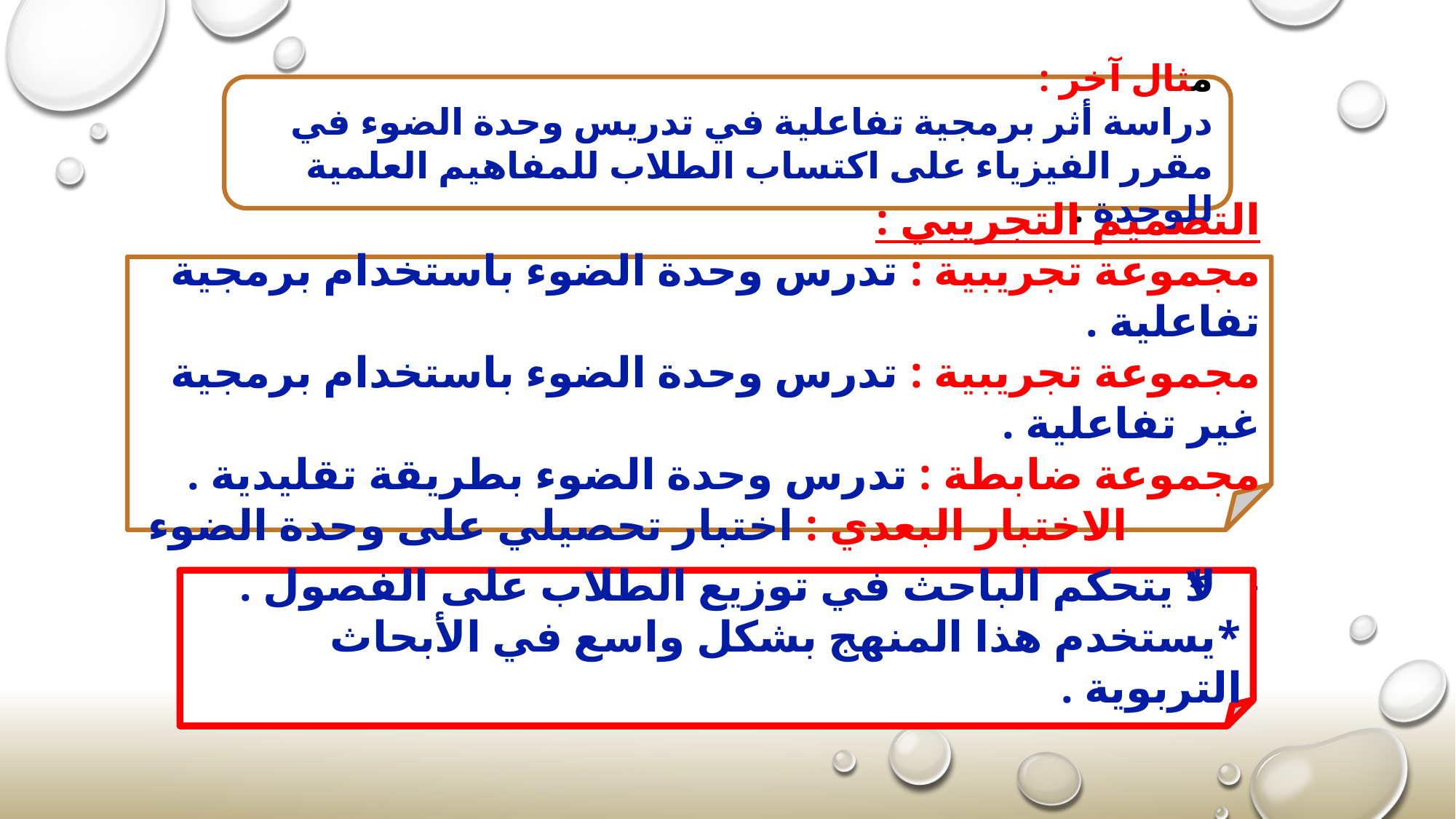

مثال آخر :
دراسة أثر برمجية تفاعلية في تدريس وحدة الضوء في مقرر الفيزياء على اكتساب الطلاب للمفاهيم العلمية للوحدة .

التصميم التجريبي :
مجموعة تجريبية : تدرس وحدة الضوء باستخدام برمجية تفاعلية .
مجموعة تجريبية : تدرس وحدة الضوء باستخدام برمجية غير تفاعلية .
مجموعة ضابطة : تدرس وحدة الضوء بطريقة تقليدية .
            الاختبار البعدي : اختبار تحصيلي على وحدة الضوء .

*لا يتحكم الباحث في توزيع الطلاب على الفصول .
*يستخدم هذا المنهج بشكل واسع في الأبحاث التربوية .